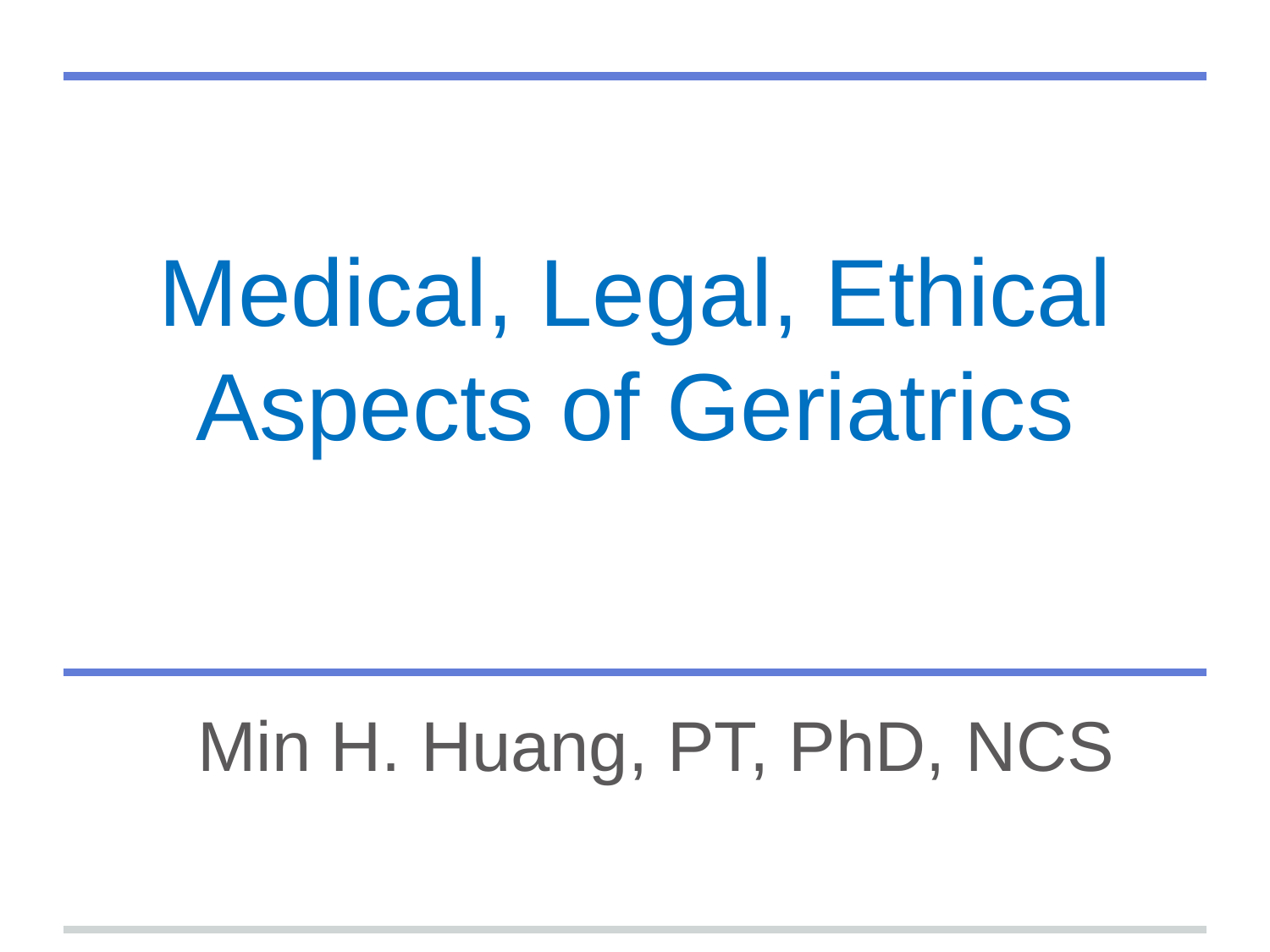

# Medical, Legal, Ethical Aspects of Geriatrics
Min H. Huang, PT, PhD, NCS